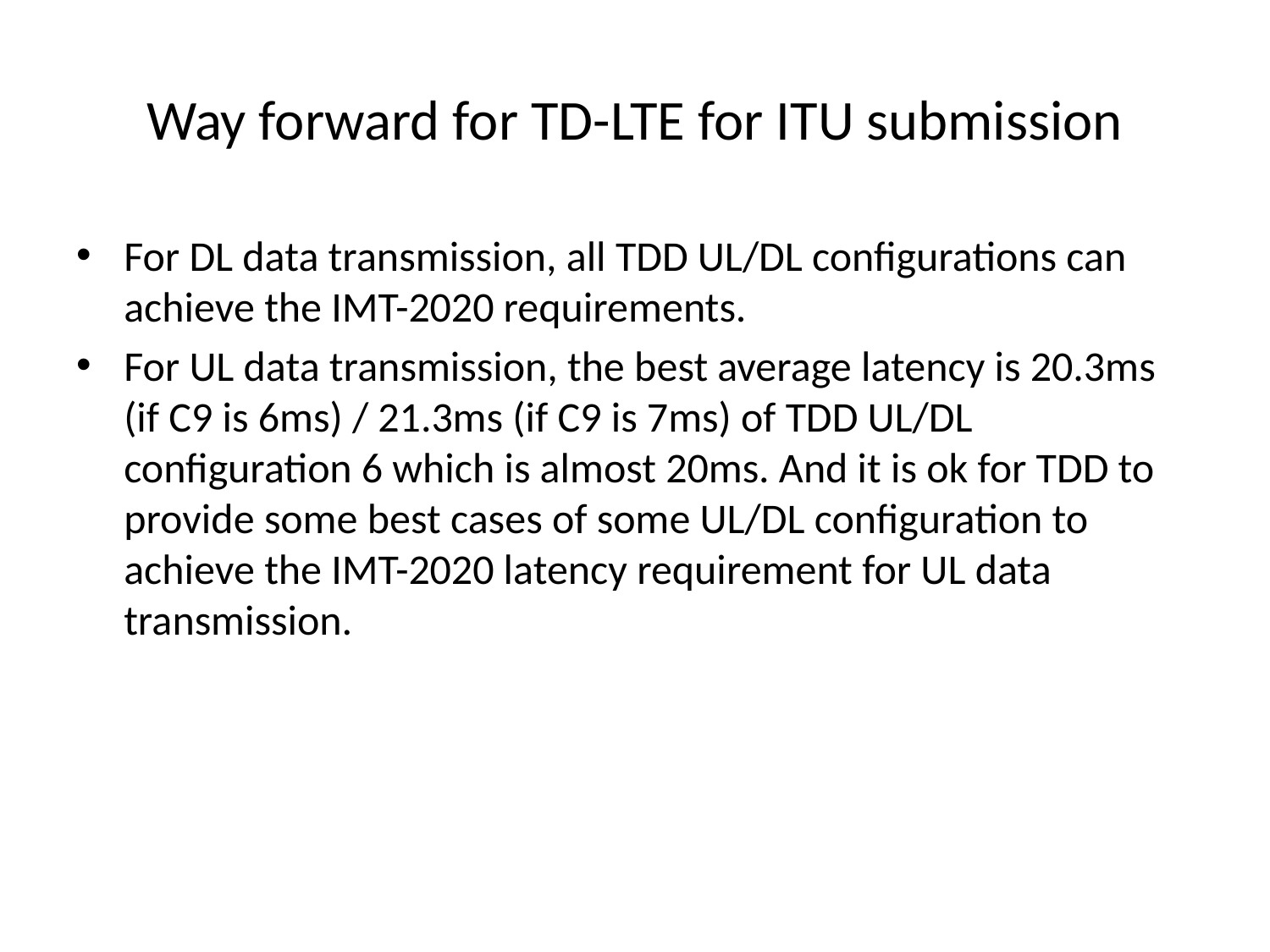

# Way forward for TD-LTE for ITU submission
For DL data transmission, all TDD UL/DL configurations can achieve the IMT-2020 requirements.
For UL data transmission, the best average latency is 20.3ms (if C9 is 6ms) / 21.3ms (if C9 is 7ms) of TDD UL/DL configuration 6 which is almost 20ms. And it is ok for TDD to provide some best cases of some UL/DL configuration to achieve the IMT-2020 latency requirement for UL data transmission.